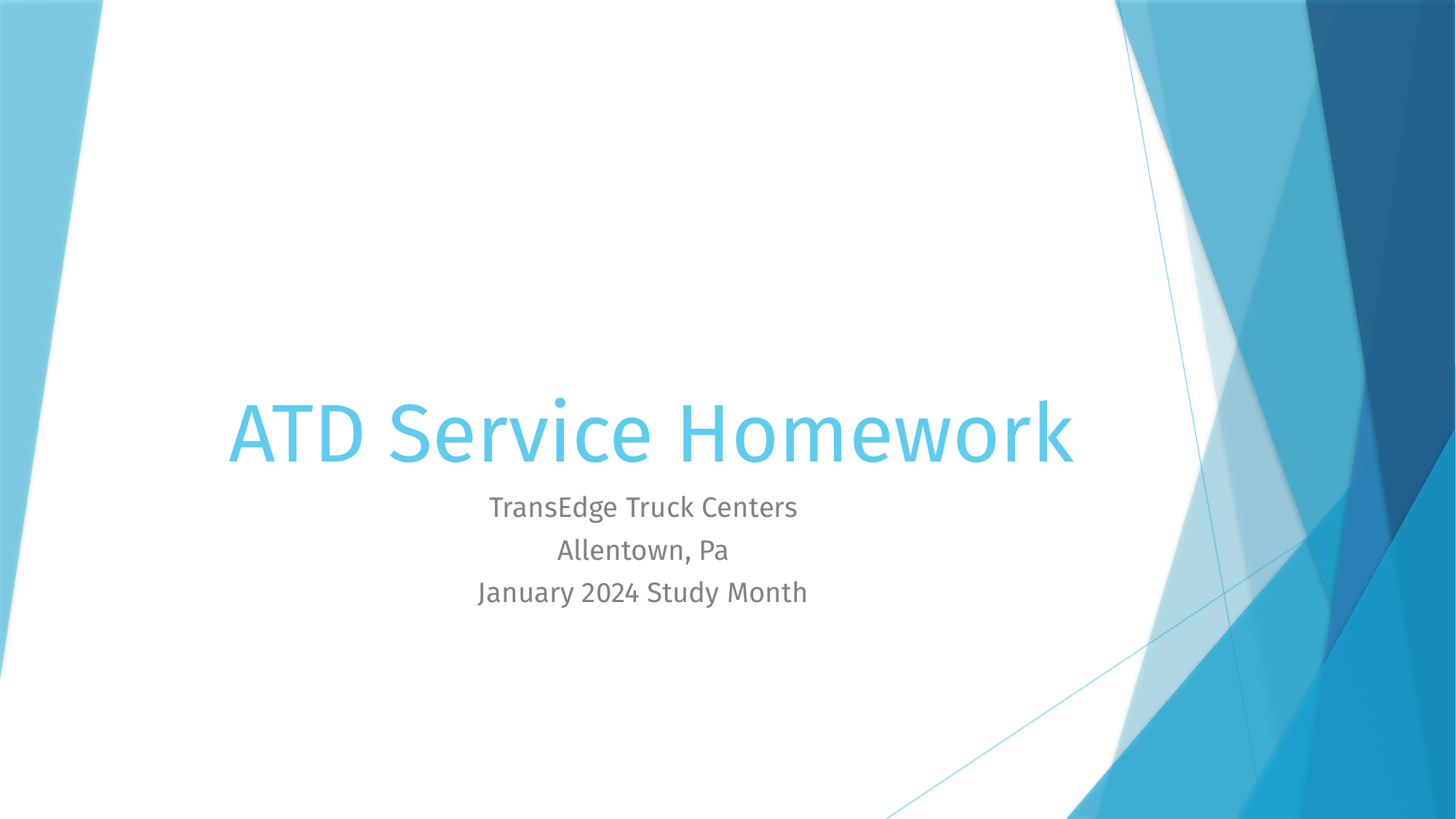

# ATD Service Homework
TransEdge Truck Centers
Allentown, Pa
January 2024 Study Month